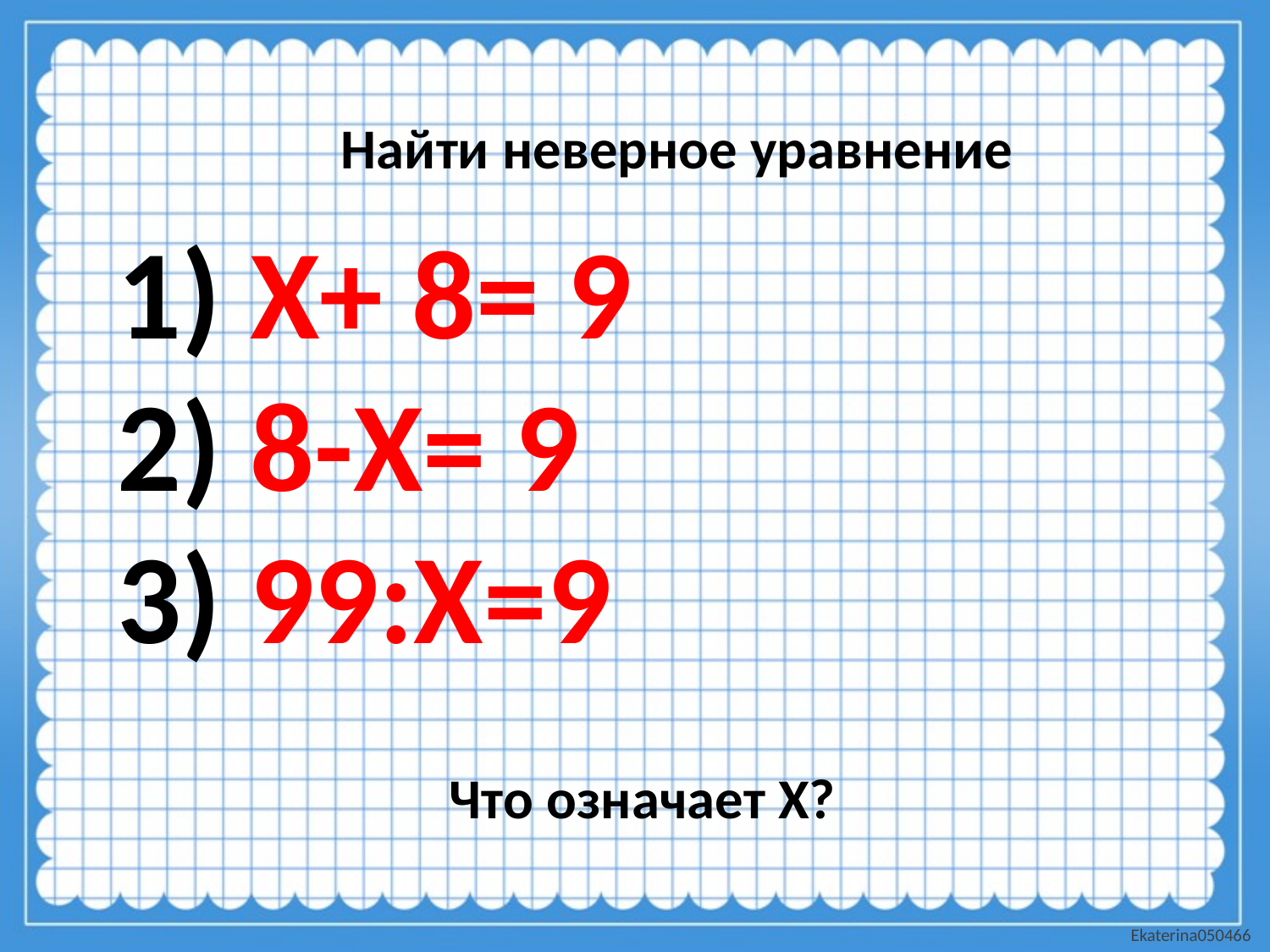

Найти неверное уравнение
1) Х+ 8= 9
2) 8-Х= 9
3) 99:Х=9
Что означает Х?